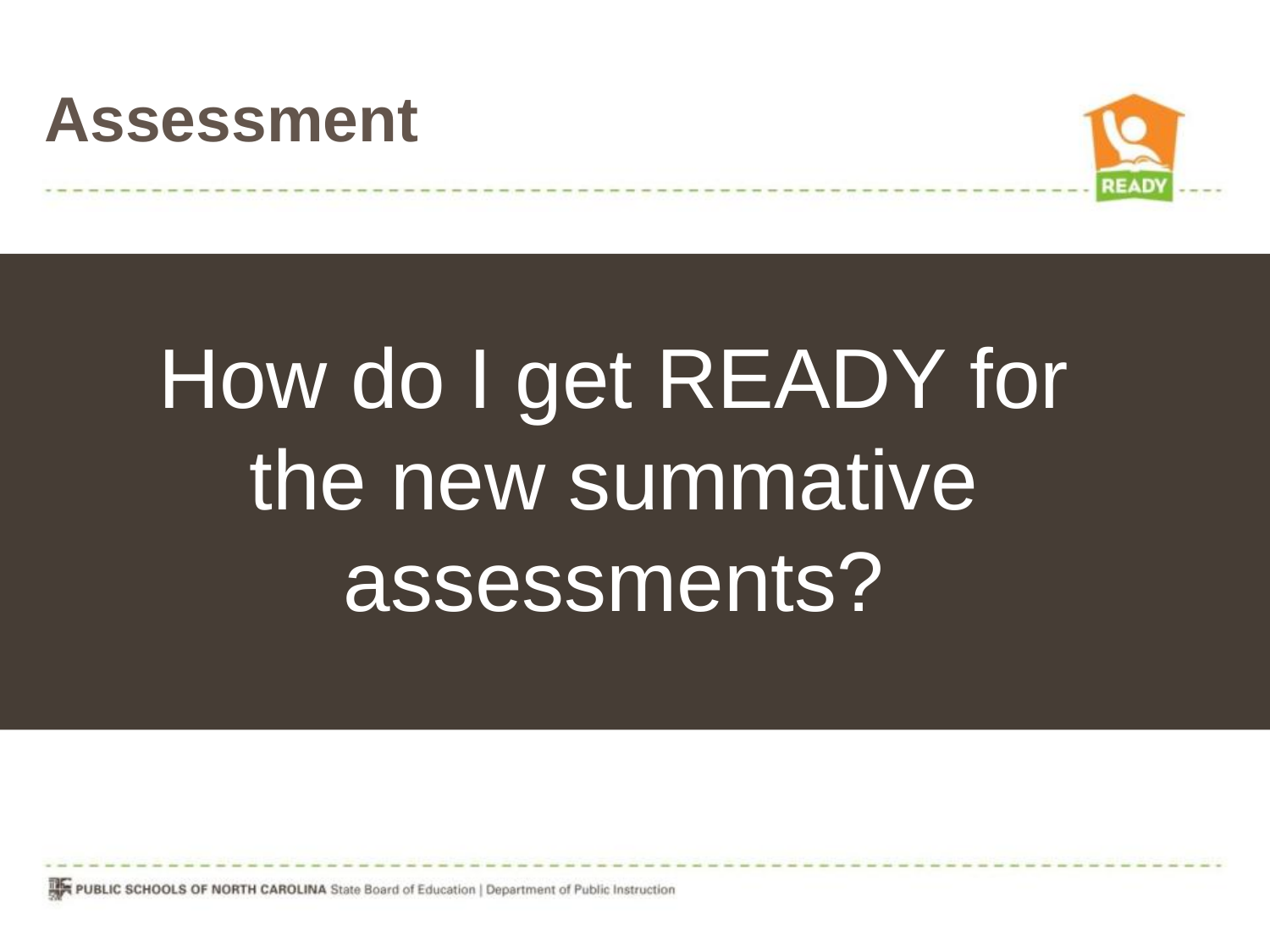

Assessment

How do I get READY for the new summative assessments?